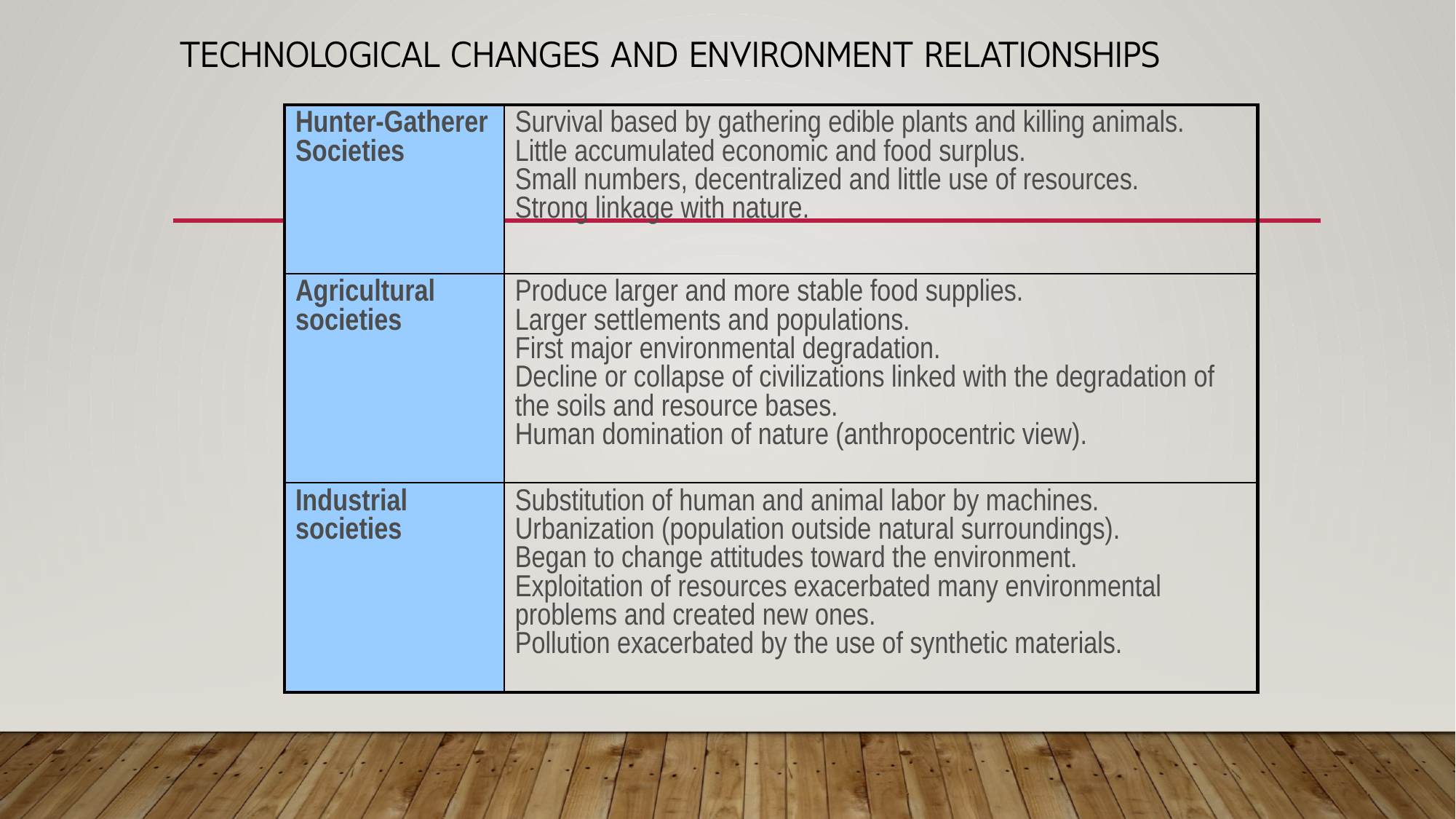

# Technological Changes and Environment Relationships
| Hunter-Gatherer Societies | Survival based by gathering edible plants and killing animals. Little accumulated economic and food surplus. Small numbers, decentralized and little use of resources. Strong linkage with nature. |
| --- | --- |
| Agricultural societies | Produce larger and more stable food supplies. Larger settlements and populations. First major environmental degradation. Decline or collapse of civilizations linked with the degradation of the soils and resource bases. Human domination of nature (anthropocentric view). |
| Industrial societies | Substitution of human and animal labor by machines. Urbanization (population outside natural surroundings). Began to change attitudes toward the environment. Exploitation of resources exacerbated many environmental problems and created new ones. Pollution exacerbated by the use of synthetic materials. |